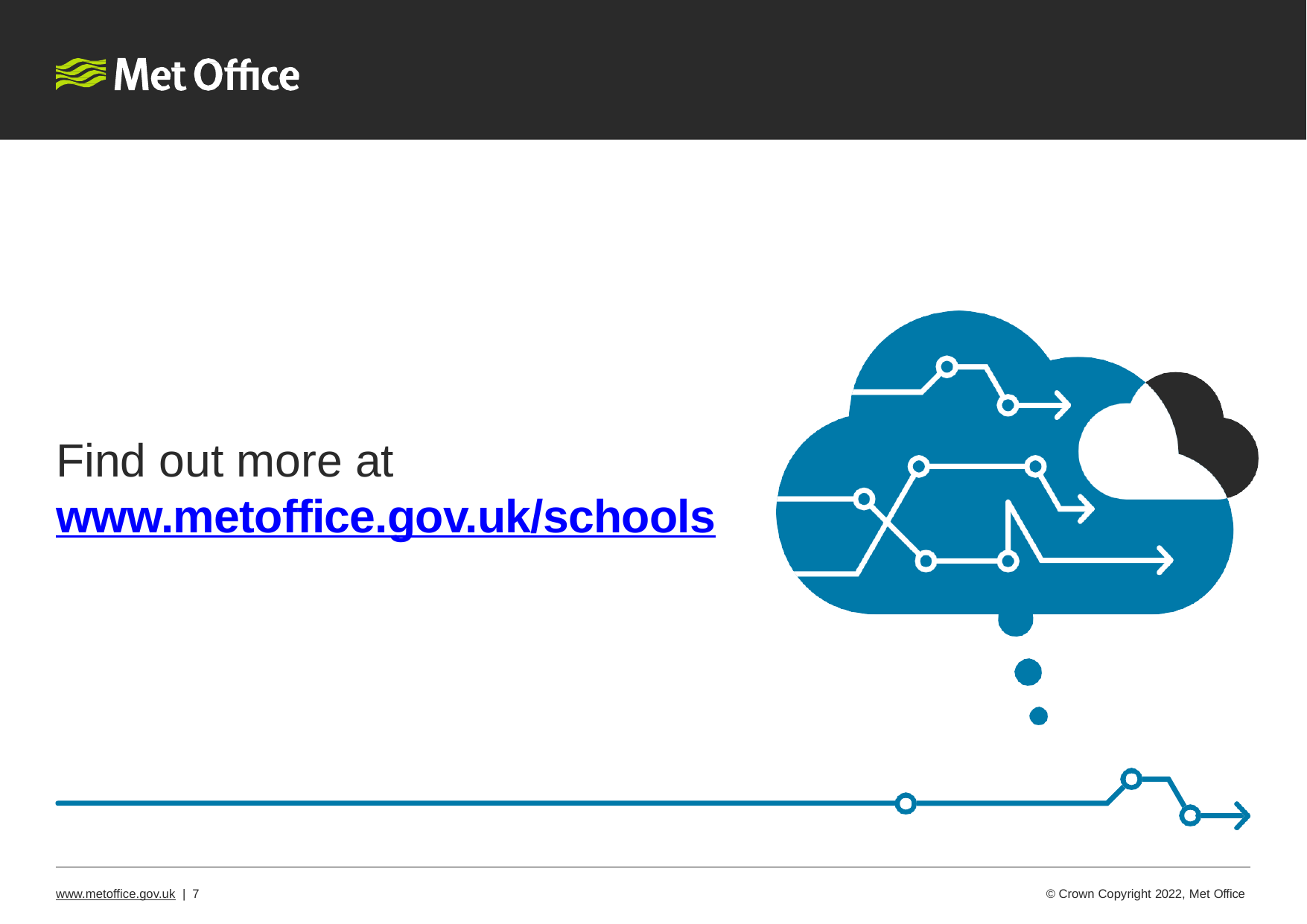

Find out more at
www.metoffice.gov.uk/schools
www.metoffice.gov.uk | 7
© Crown Copyright 2022, Met Office